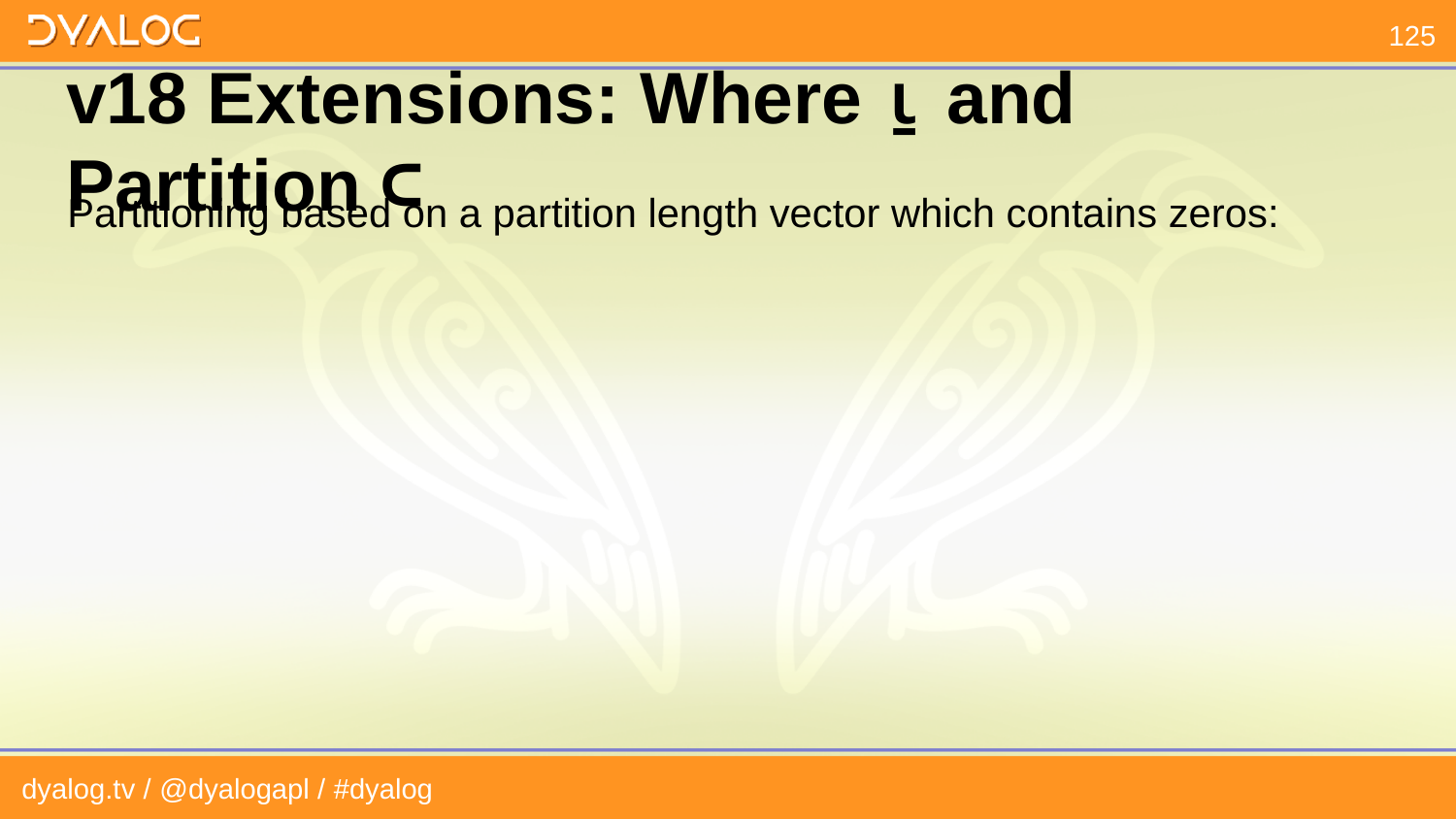

# v18 Extensions: Where ⍸ and Partition ⊂
Partitioning based on a partition length vector which contains zeros: